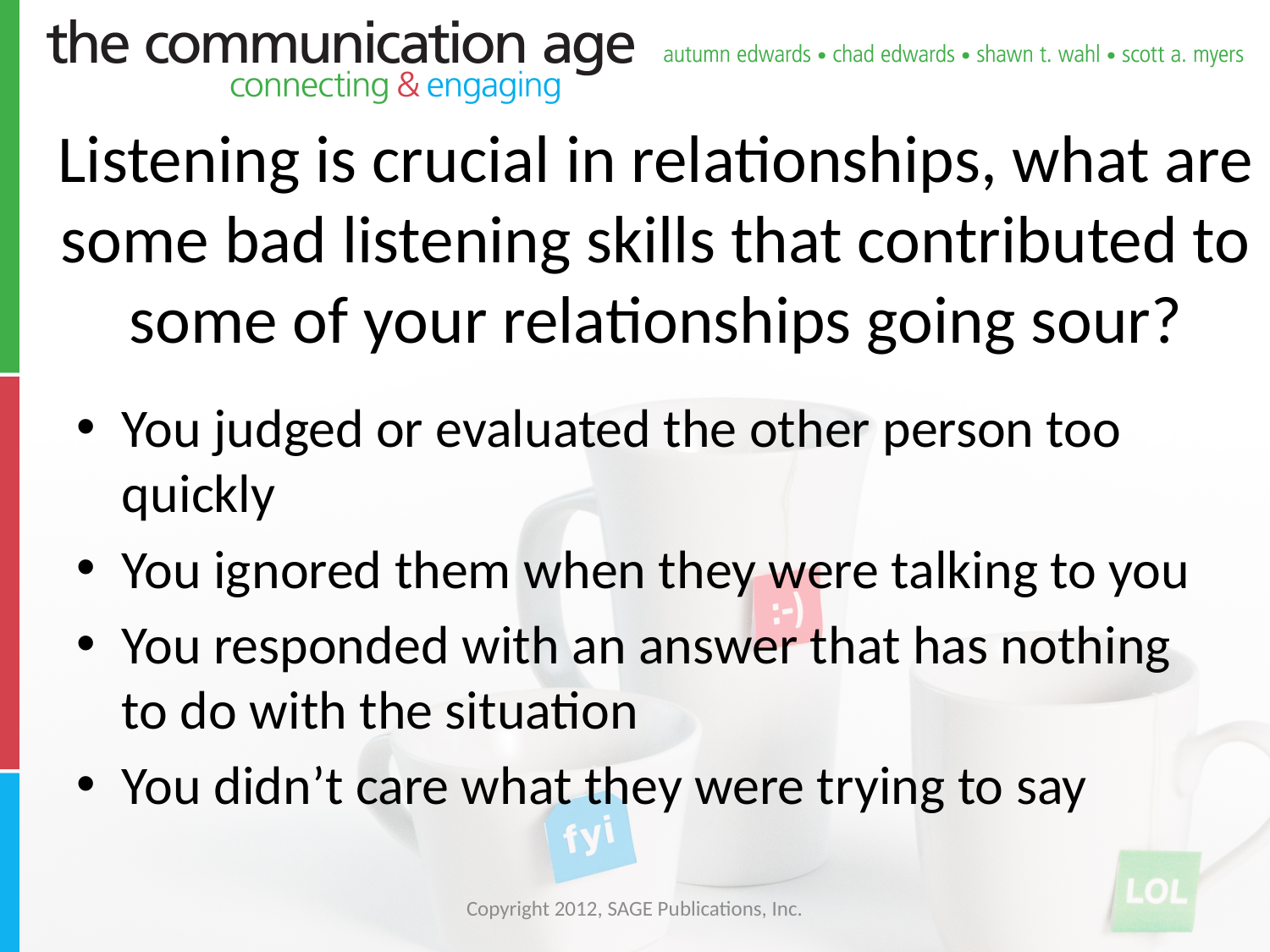

# Listening is crucial in relationships, what are some bad listening skills that contributed to some of your relationships going sour?
You judged or evaluated the other person too quickly
You ignored them when they were talking to you
You responded with an answer that has nothing to do with the situation
You didn’t care what they were trying to say

Copyright 2012, SAGE Publications, Inc.